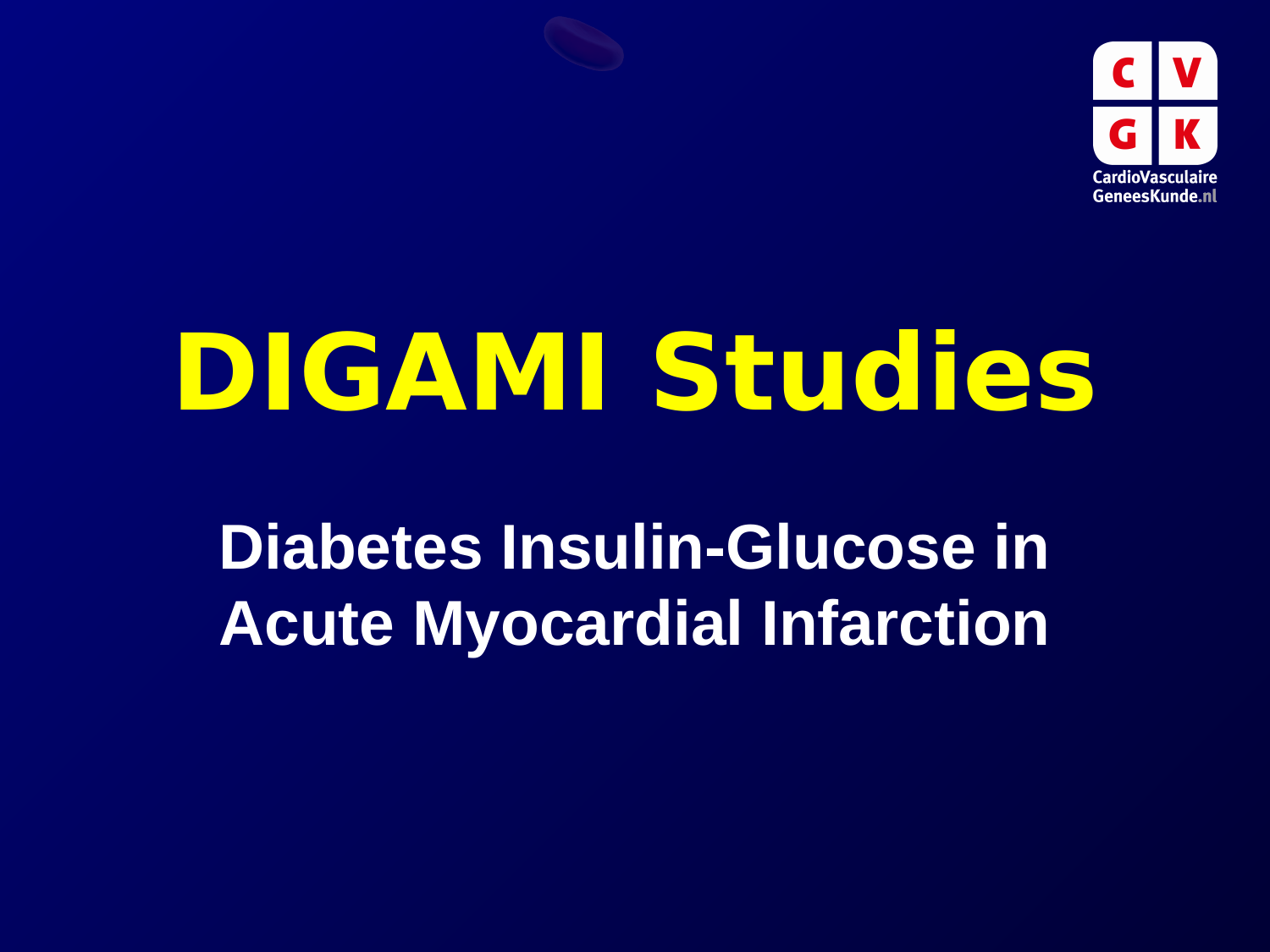

# DIGAMI Studies
Diabetes Insulin-Glucose in Acute Myocardial Infarction